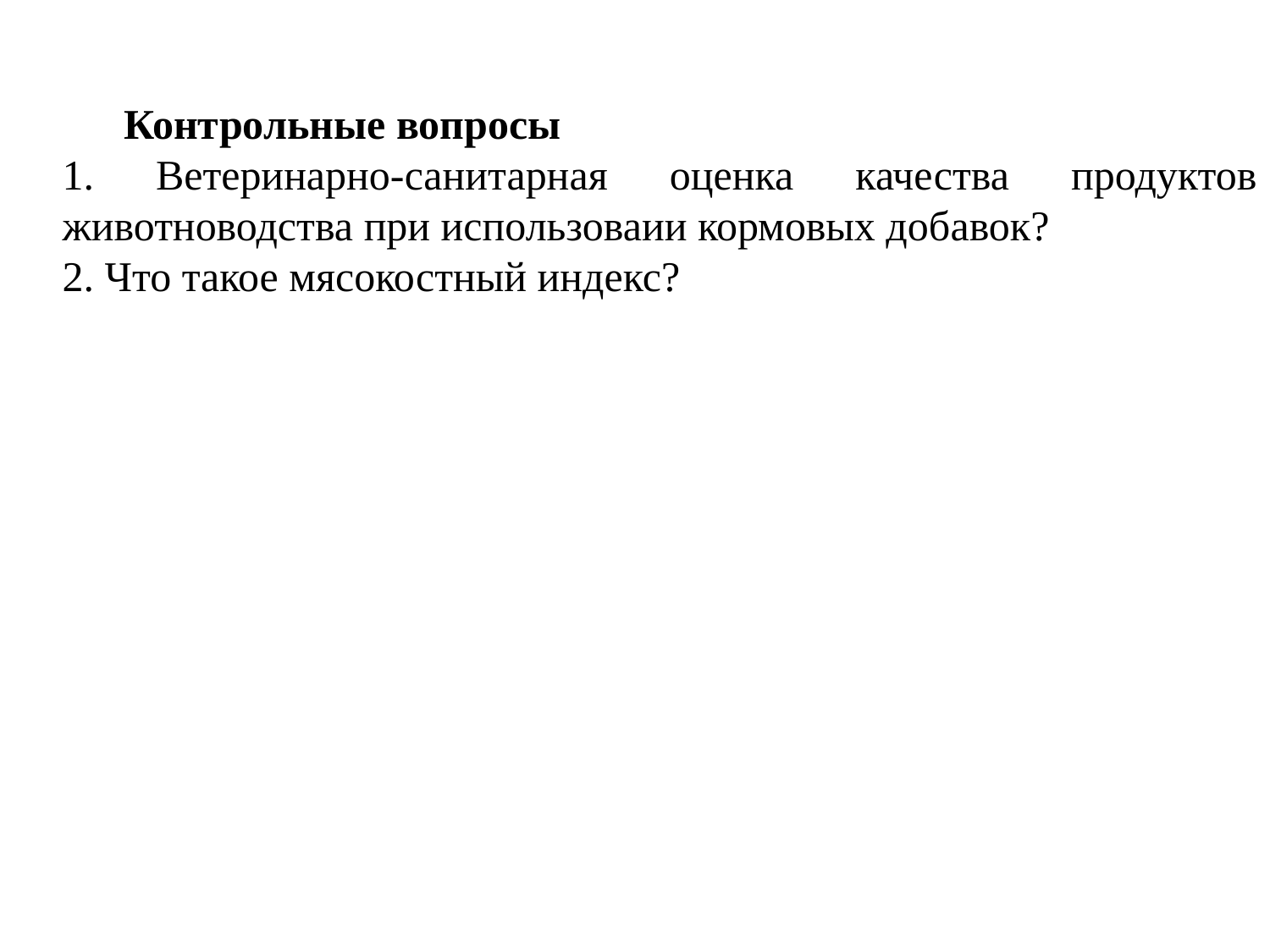

Контрольные вопросы
1. Ветеринарно-санитарная оценка качества продуктов животноводства при использоваии кормовых добавок?
2. Что такое мясокостный индекс?